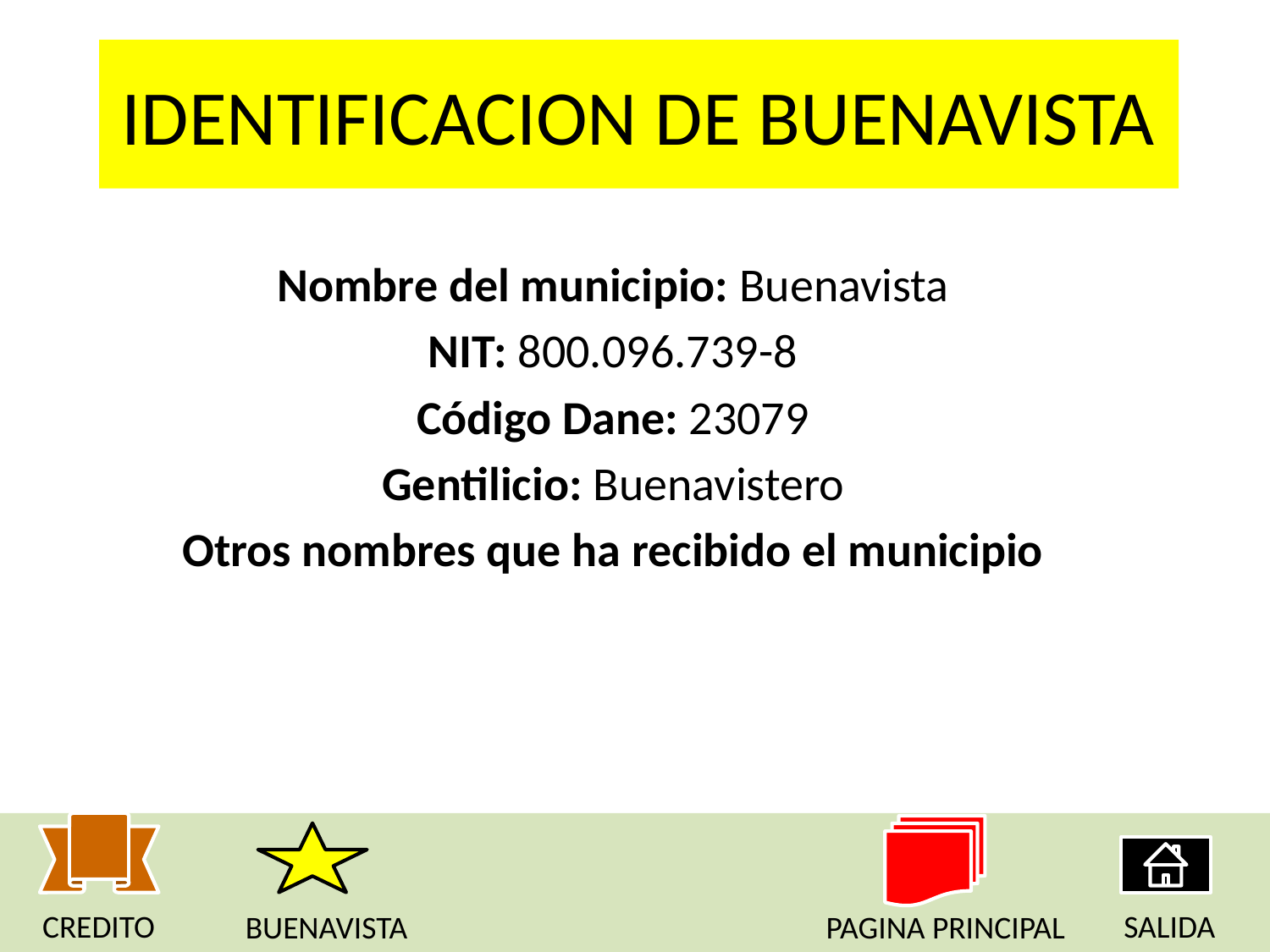

# IDENTIFICACION DE BUENAVISTA
Nombre del municipio: Buenavista
NIT: 800.096.739-8
Código Dane: 23079
Gentilicio: Buenavistero
Otros nombres que ha recibido el municipio

CREDITO
SALIDA
BUENAVISTA
PAGINA PRINCIPAL